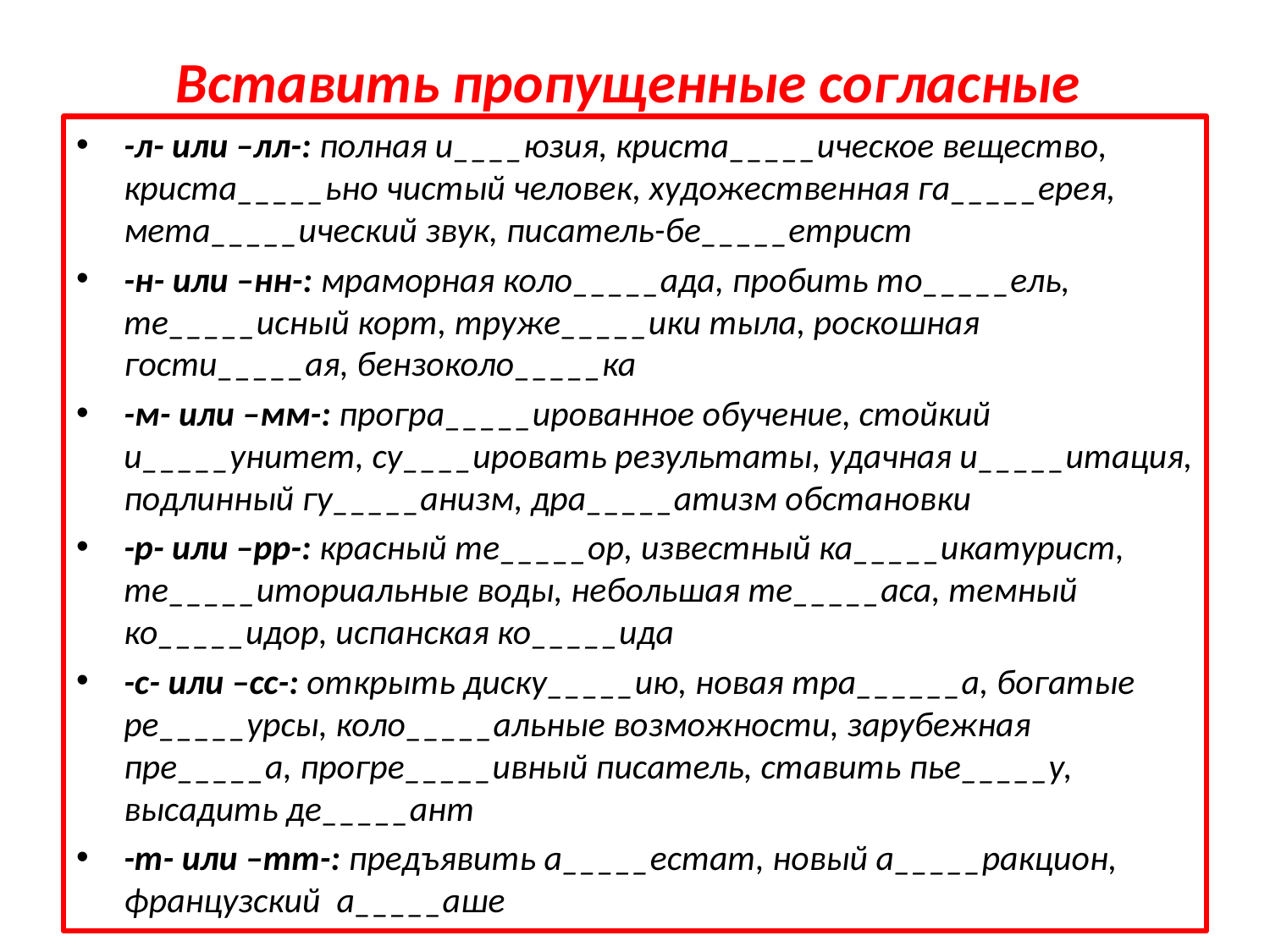

# Вставить пропущенные согласные
-л- или –лл-: полная и____юзия, криста_____ическое вещество, криста_____ьно чистый человек, художественная га_____ерея, мета_____ический звук, писатель-бе_____етрист
-н- или –нн-: мраморная коло_____ада, пробить то_____ель, те_____исный корт, труже_____ики тыла, роскошная гости_____ая, бензоколо_____ка
-м- или –мм-: програ_____ированное обучение, стойкий и_____унитет, су____ировать результаты, удачная и_____итация, подлинный гу_____анизм, дра_____атизм обстановки
-р- или –рр-: красный те_____ор, известный ка_____икатурист, те_____иториальные воды, небольшая те_____аса, темный ко_____идор, испанская ко_____ида
-с- или –сс-: открыть диску_____ию, новая тра______а, богатые ре_____урсы, коло_____альные возможности, зарубежная пре_____а, прогре_____ивный писатель, ставить пье_____у, высадить де_____ант
-т- или –тт-: предъявить а_____естат, новый а_____ракцион,  французский  а_____аше